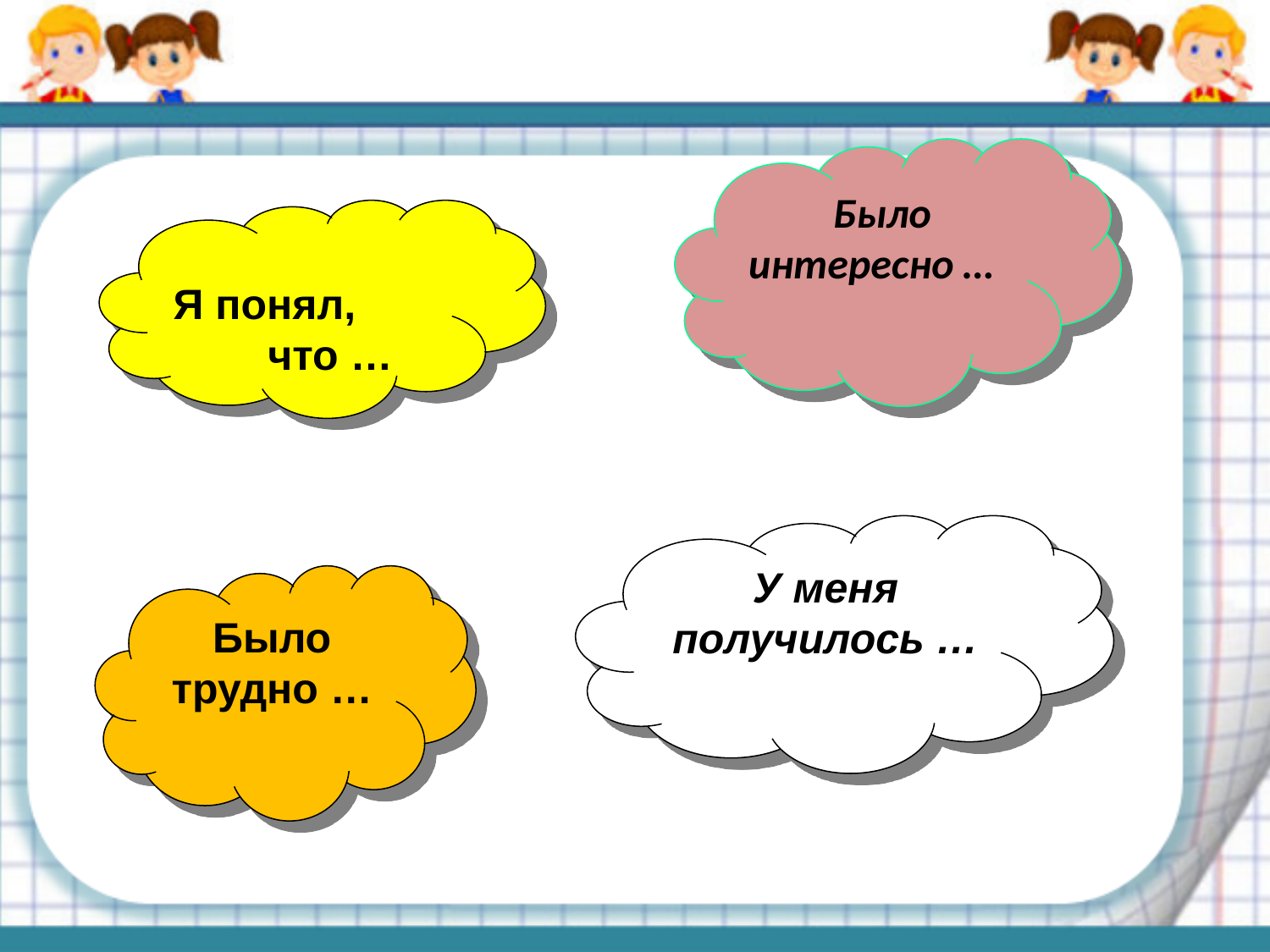

Было
интересно …

Я понял,
        что …
У меня получилось …
Было трудно …